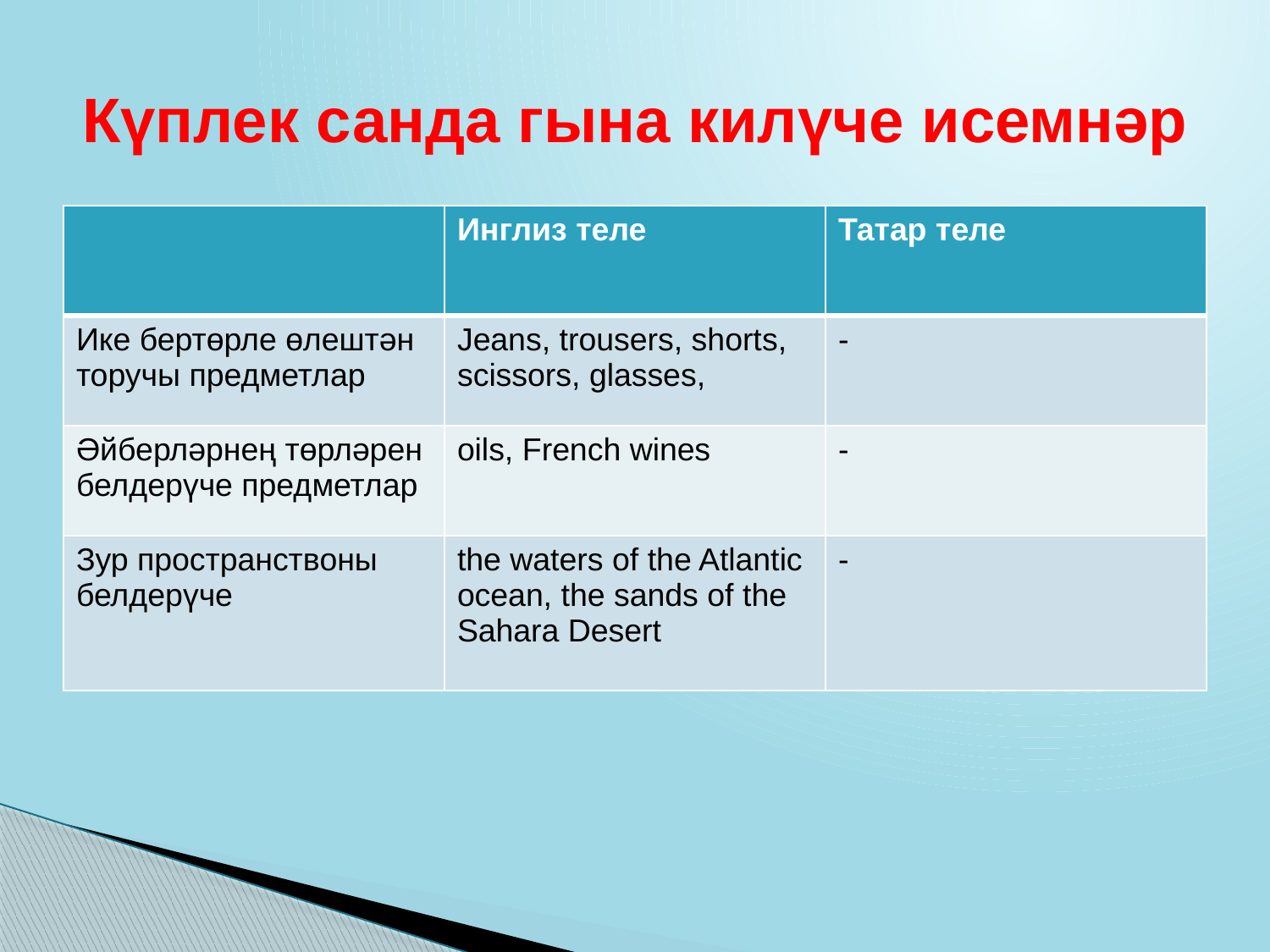

# Күплек санда гына килүче исемнәр
|  | Инглиз теле | Татар теле |
| --- | --- | --- |
| Ике бертөрле өлештән торучы предметлар | Jeans, trousers, shorts, scissors, glasses, | - |
| Әйберләрнең төрләрен белдерүче предметлар | oils, French wines | - |
| Зур пространствоны белдерүче | the waters of the Atlantic ocean, the sands of the Sahara Desert | - |